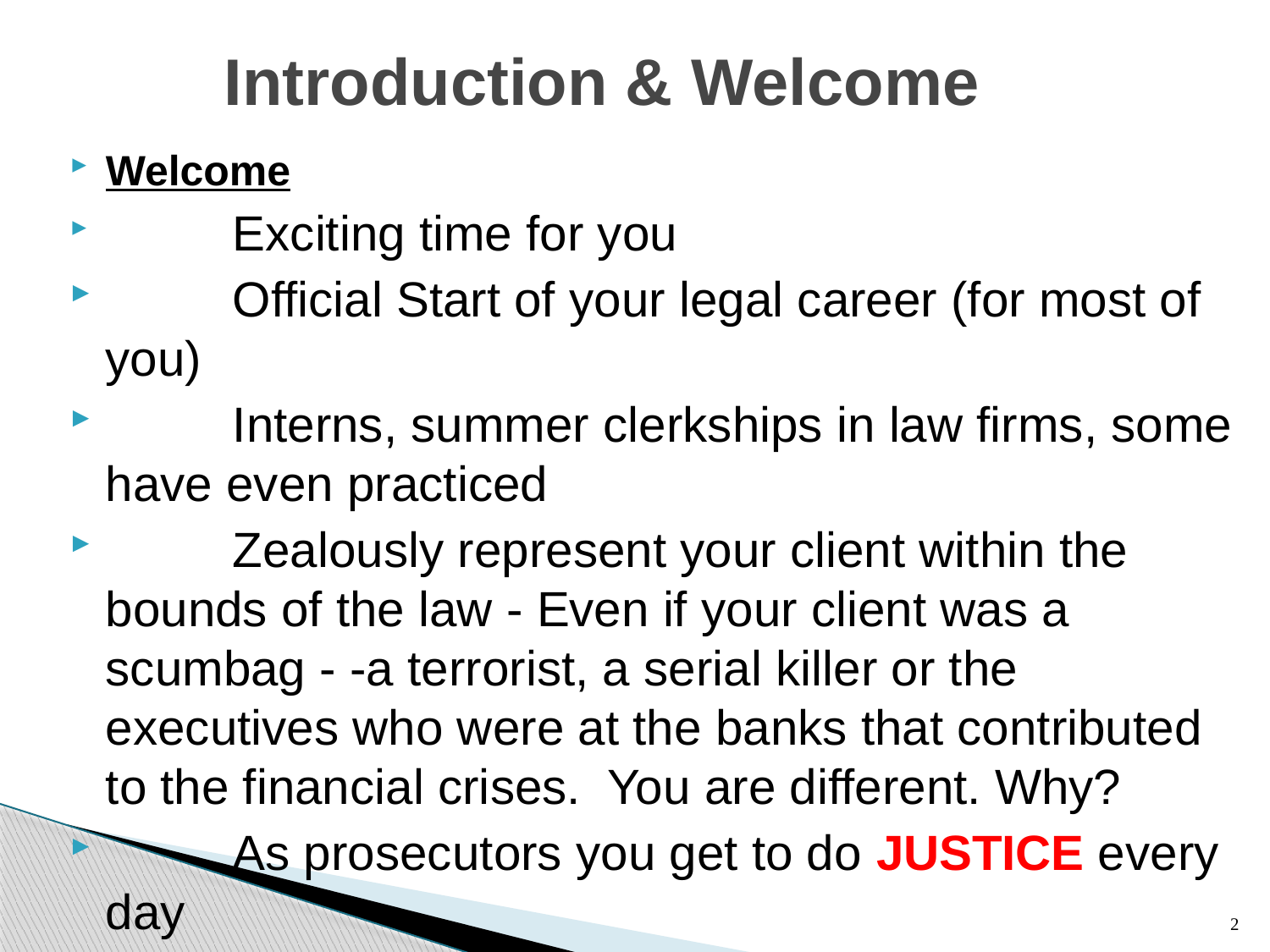

# Introduction & Welcome
Welcome
	Exciting time for you
	Official Start of your legal career (for most of you)
	Interns, summer clerkships in law firms, some have even practiced
	Zealously represent your client within the bounds of the law - Even if your client was a scumbag - -a terrorist, a serial killer or the executives who were at the banks that contributed to the financial crises.  You are different. Why?
	As prosecutors you get to do JUSTICE every day
2